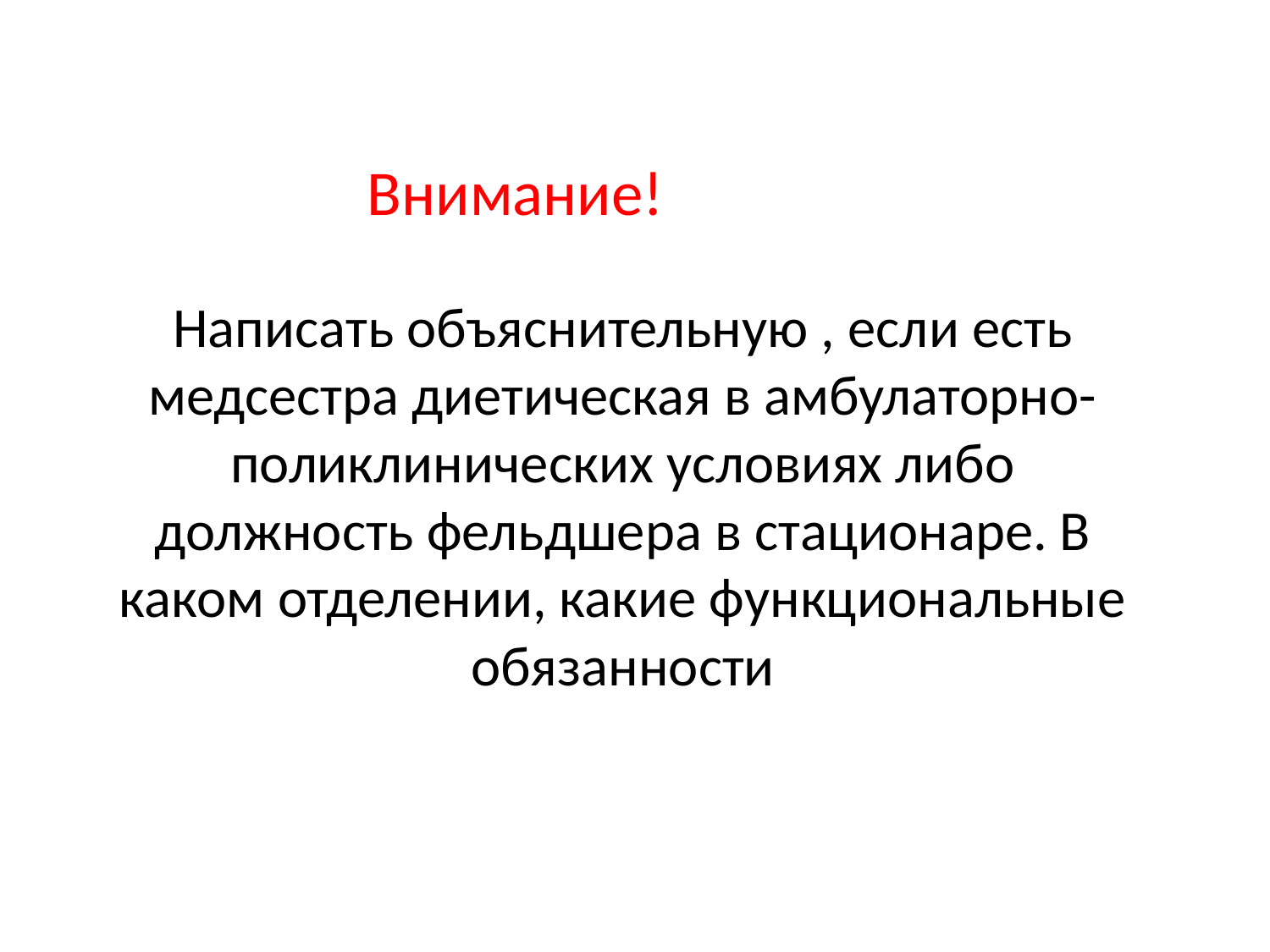

Внимание!
Написать объяснительную , если есть медсестра диетическая в амбулаторно-поликлинических условиях либо должность фельдшера в стационаре. В каком отделении, какие функциональные обязанности